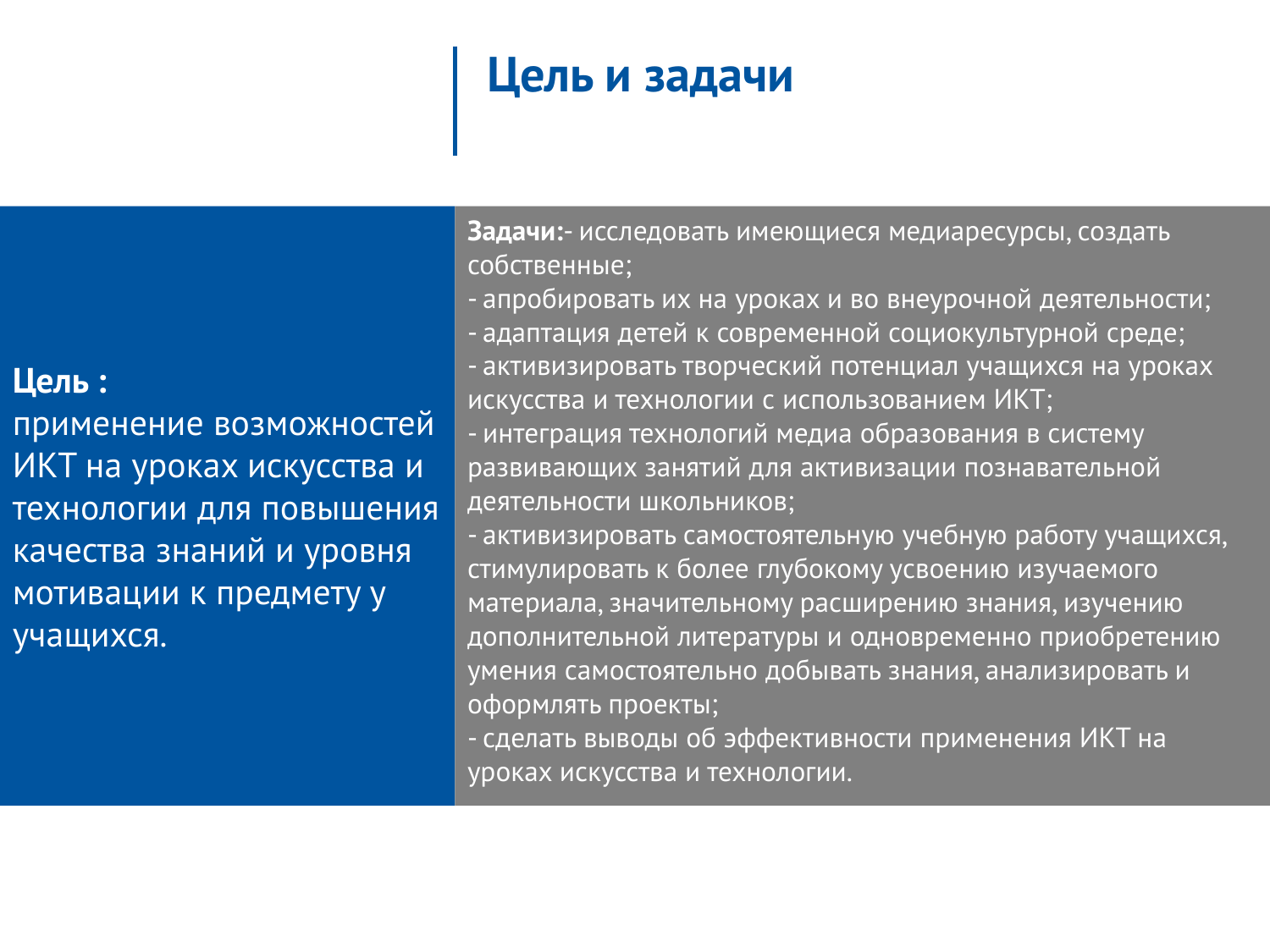

Цель и задачи

Цель :
применение возможностей ИКТ на уроках искусства и технологии для повышения качества знаний и уровня мотивации к предмету у учащихся.

Задачи:- исследовать имеющиеся медиаресурсы, создать собственные;
- апробировать их на уроках и во внеурочной деятельности;
- адаптация детей к современной социокультурной среде;
- активизировать творческий потенциал учащихся на уроках искусства и технологии с использованием ИКТ;
- интеграция технологий медиа образования в систему развивающих занятий для активизации познавательной деятельности школьников;
- активизировать самостоятельную учебную работу учащихся, стимулировать к более глубокому усвоению изучаемого материала, значительному расширению знания, изучению дополнительной литературы и одновременно приобретению умения самостоятельно добывать знания, анализировать и оформлять проекты;
- сделать выводы об эффективности применения ИКТ на уроках искусства и технологии.